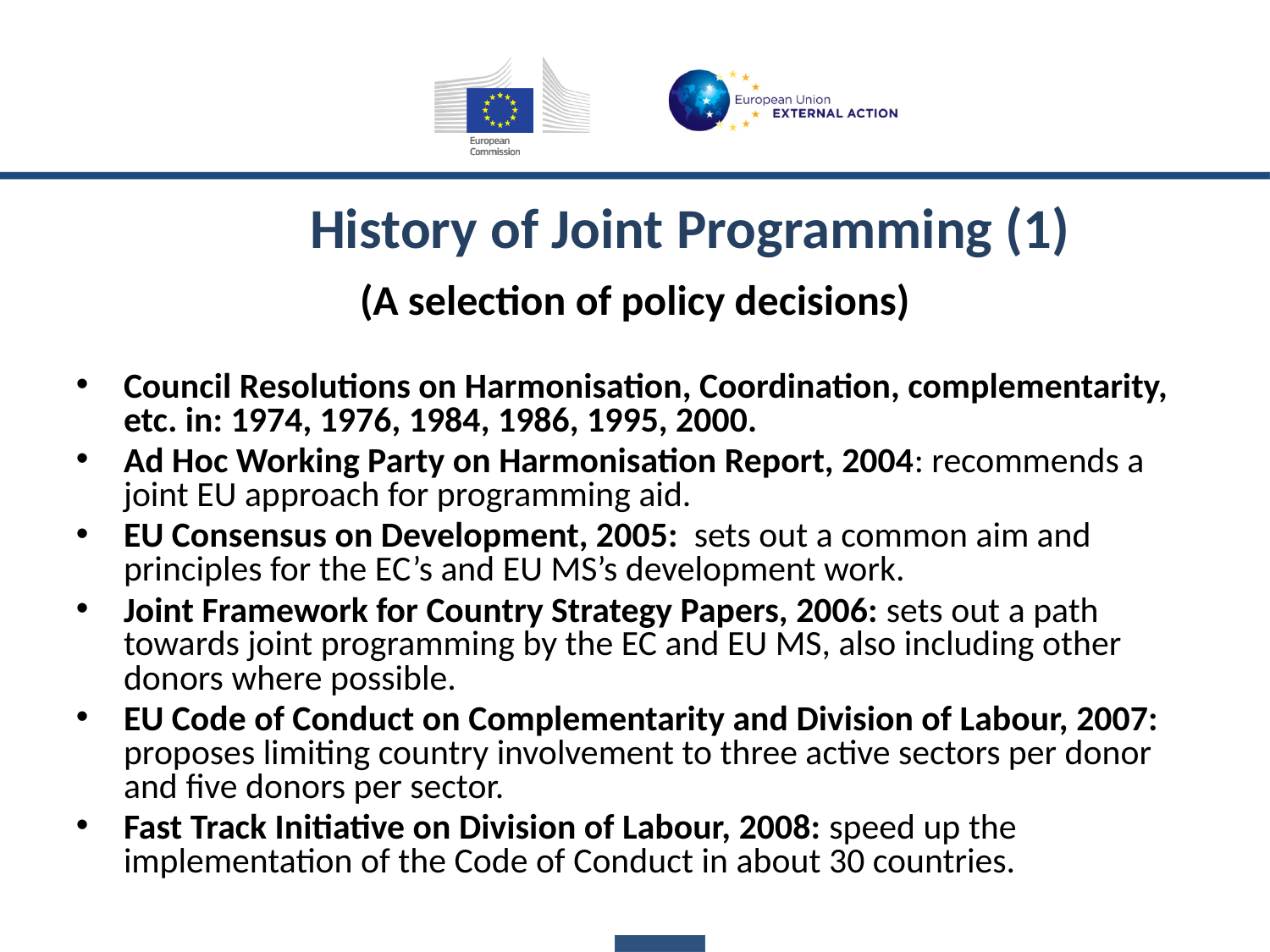

History of Joint Programming (1)
(A selection of policy decisions)

Council Resolutions on Harmonisation, Coordination, complementarity, etc. in: 1974, 1976, 1984, 1986, 1995, 2000.
Ad Hoc Working Party on Harmonisation Report, 2004: recommends a joint EU approach for programming aid.
EU Consensus on Development, 2005:  sets out a common aim and principles for the EC’s and EU MS’s development work.
Joint Framework for Country Strategy Papers, 2006: sets out a path towards joint programming by the EC and EU MS, also including other donors where possible.
EU Code of Conduct on Complementarity and Division of Labour, 2007: proposes limiting country involvement to three active sectors per donor and five donors per sector.
Fast Track Initiative on Division of Labour, 2008: speed up the implementation of the Code of Conduct in about 30 countries.